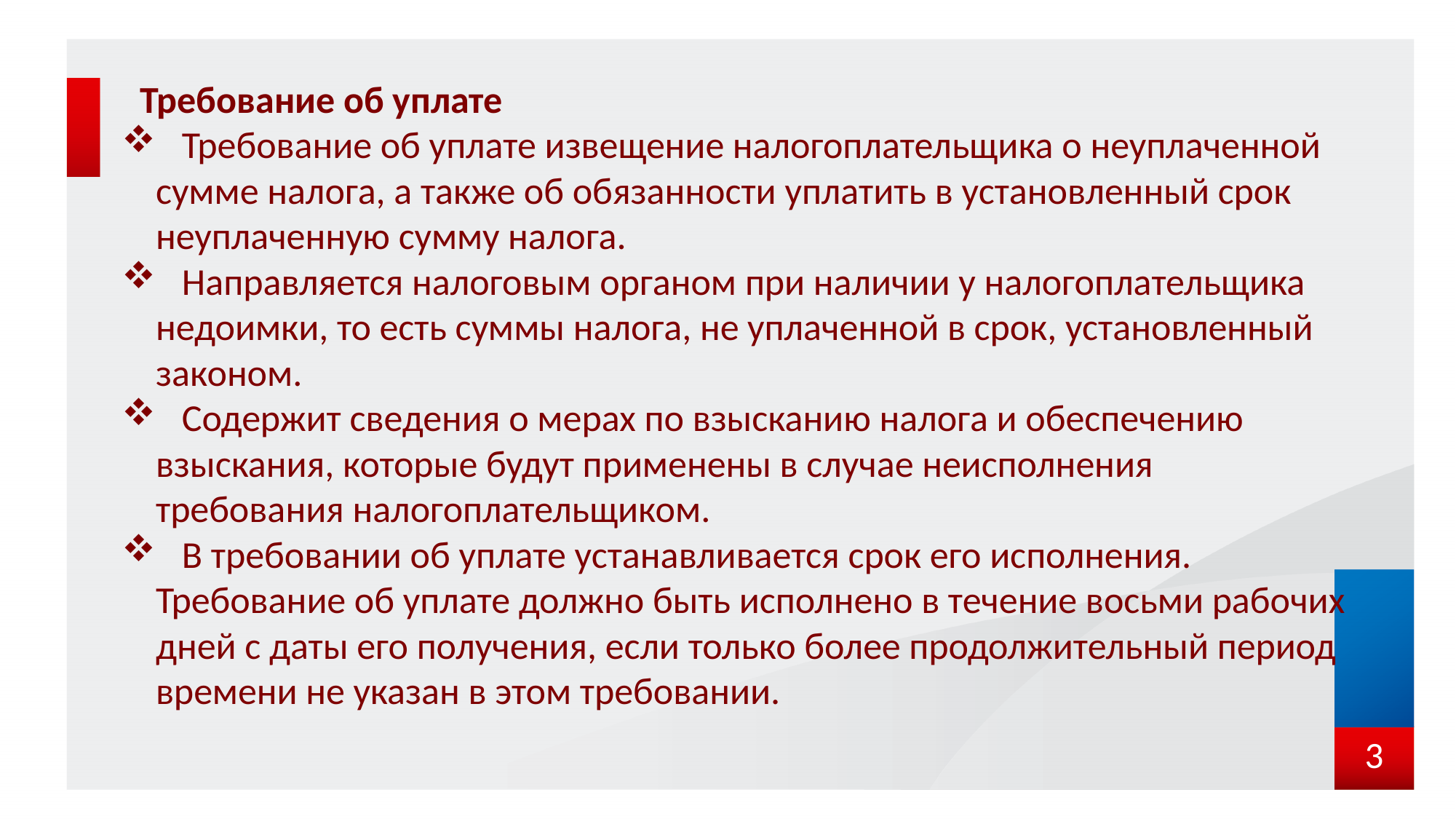

Требование об уплате
   Требование об уплате извещение налогоплательщика о неуплаченной сумме налога, а также об обязанности уплатить в установленный срок неуплаченную сумму налога.
   Направляется налоговым органом при наличии у налогоплательщика недоимки, то есть суммы налога, не уплаченной в срок, установленный законом.
   Содержит сведения о мерах по взысканию налога и обеспечению взыскания, которые будут применены в случае неисполнения требования налогоплательщиком.
   В требовании об уплате устанавливается срок его исполнения. Требование об уплате должно быть исполнено в течение восьми рабочих дней с даты его получения, если только более продолжительный период времени не указан в этом требовании.

3